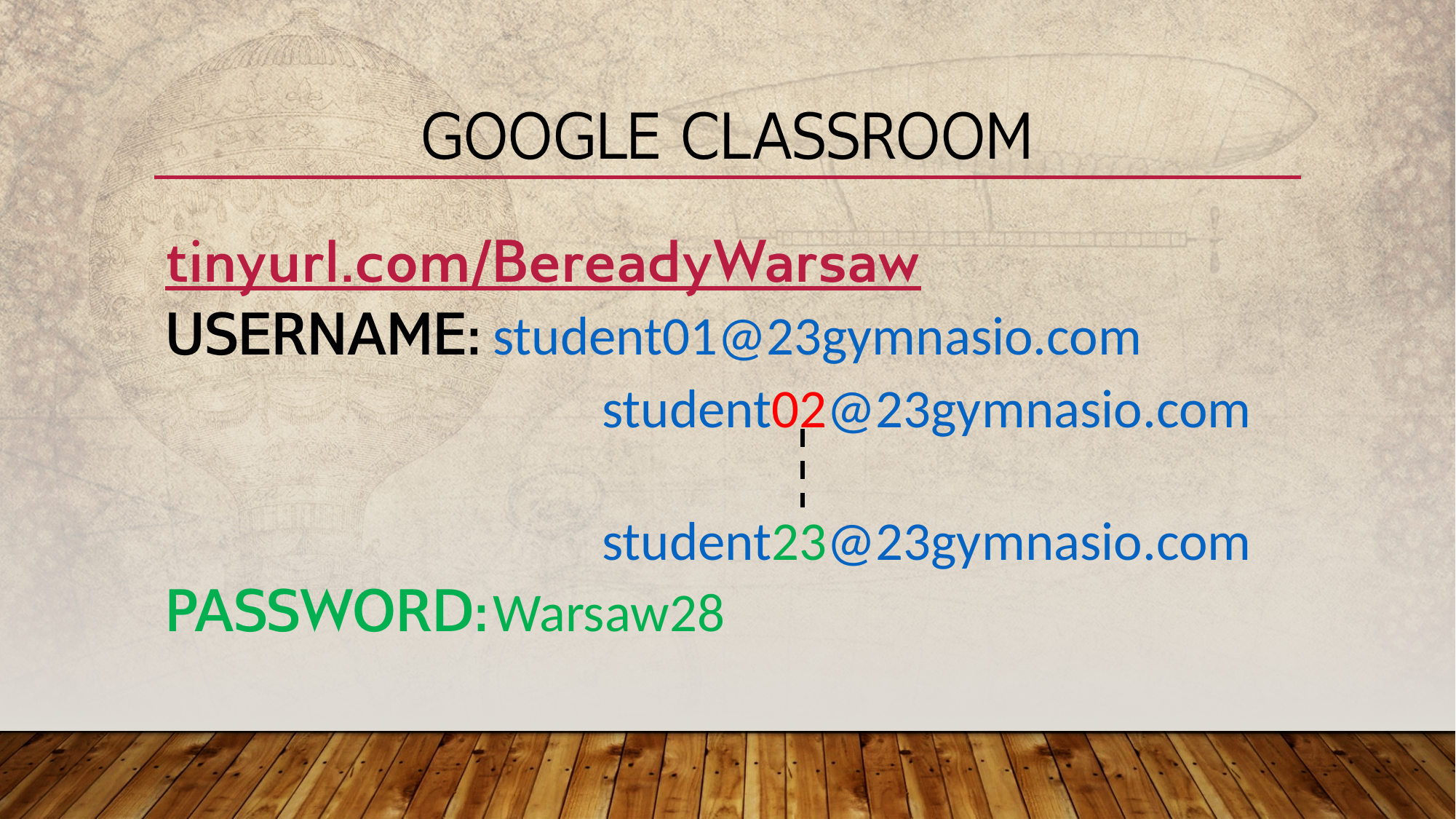

# GOOGLE CLASSROOM
tinyurl.com/BereadyWarsaw
USERNAME:	student01@23gymnasio.com
			   	student02@23gymnasio.com

				student23@23gymnasio.com
PASSWORD:	Warsaw28